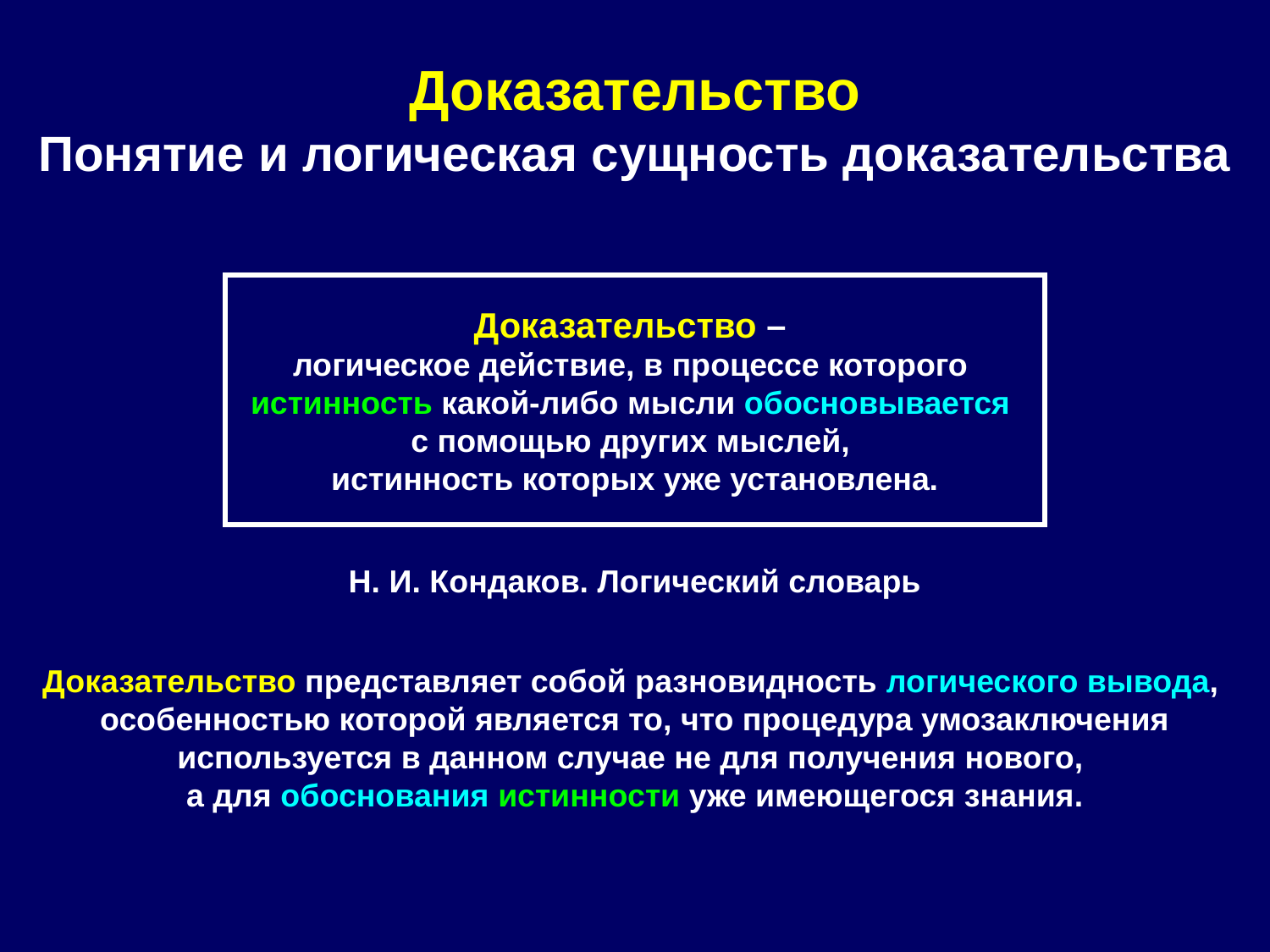

# Доказательство Понятие и логическая сущность доказательства
Доказательство –
логическое действие, в процессе которого
истинность какой-либо мысли обосновывается
с помощью других мыслей,
истинность которых уже установлена.
Н. И. Кондаков. Логический словарь
Доказательство представляет собой разновидность логического вывода,
особенностью которой является то, что процедура умозаключения используется в данном случае не для получения нового,
а для обоснования истинности уже имеющегося знания.